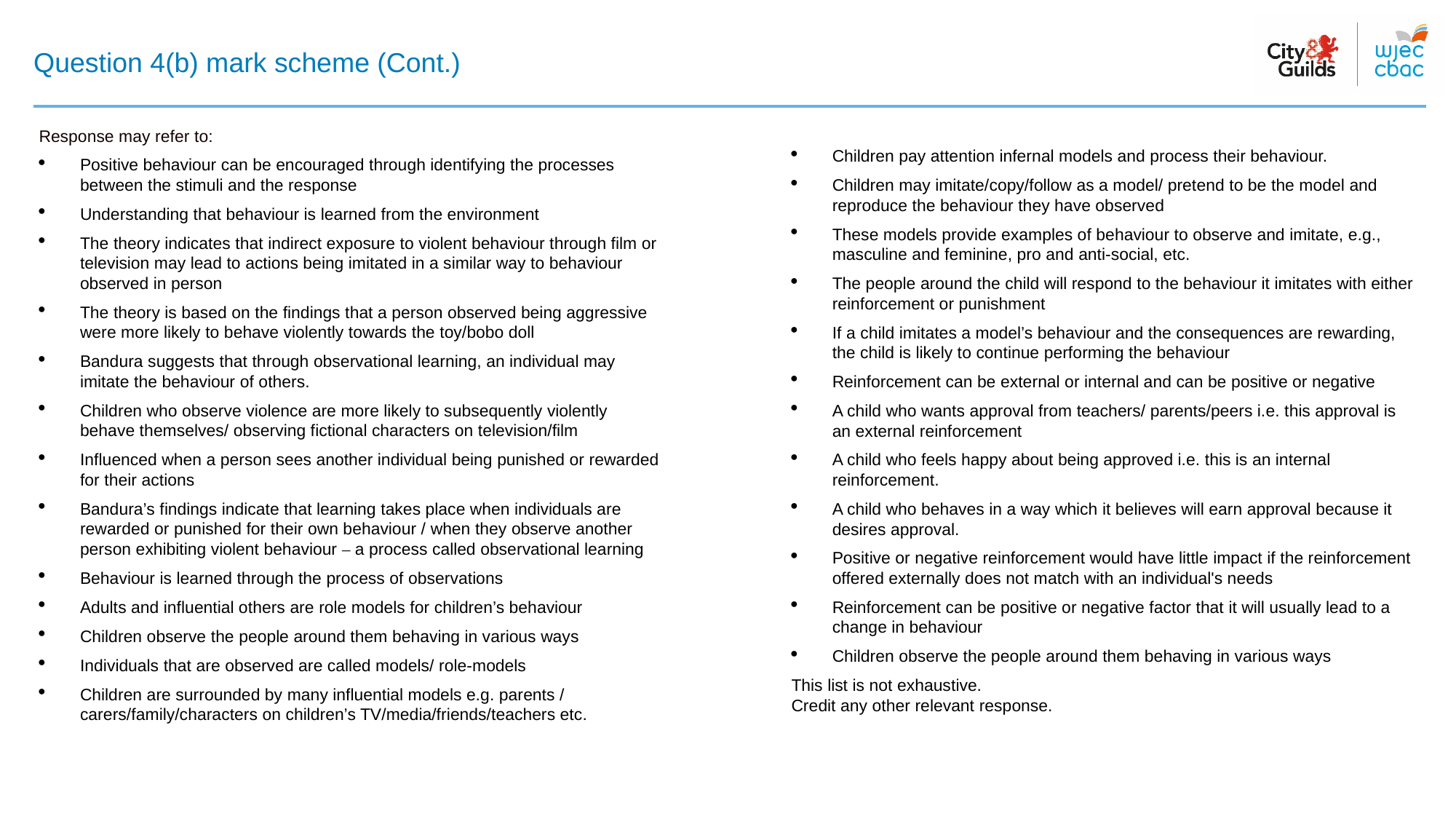

# Question 4(b) mark scheme (Cont.)
Response may refer to:
Positive behaviour can be encouraged through identifying the processes between the stimuli and the response
Understanding that behaviour is learned from the environment
The theory indicates that indirect exposure to violent behaviour through film or television may lead to actions being imitated in a similar way to behaviour observed in person
The theory is based on the findings that a person observed being aggressive were more likely to behave violently towards the toy/bobo doll
Bandura suggests that through observational learning, an individual may imitate the behaviour of others.
Children who observe violence are more likely to subsequently violently behave themselves/ observing fictional characters on television/film
Influenced when a person sees another individual being punished or rewarded for their actions
Bandura’s findings indicate that learning takes place when individuals are rewarded or punished for their own behaviour / when they observe another person exhibiting violent behaviour – a process called observational learning
Behaviour is learned through the process of observations
Adults and influential others are role models for children’s behaviour
Children observe the people around them behaving in various ways
Individuals that are observed are called models/ role-models
Children are surrounded by many influential models e.g. parents / carers/family/characters on children’s TV/media/friends/teachers etc.
Children pay attention infernal models and process their behaviour.
Children may imitate/copy/follow as a model/ pretend to be the model and reproduce the behaviour they have observed
These models provide examples of behaviour to observe and imitate, e.g., masculine and feminine, pro and anti-social, etc.
The people around the child will respond to the behaviour it imitates with either reinforcement or punishment
If a child imitates a model’s behaviour and the consequences are rewarding, the child is likely to continue performing the behaviour
Reinforcement can be external or internal and can be positive or negative
A child who wants approval from teachers/ parents/peers i.e. this approval is an external reinforcement
A child who feels happy about being approved i.e. this is an internal reinforcement.
A child who behaves in a way which it believes will earn approval because it desires approval.
Positive or negative reinforcement would have little impact if the reinforcement offered externally does not match with an individual's needs
Reinforcement can be positive or negative factor that it will usually lead to a change in behaviour
Children observe the people around them behaving in various ways
This list is not exhaustive.
Credit any other relevant response.